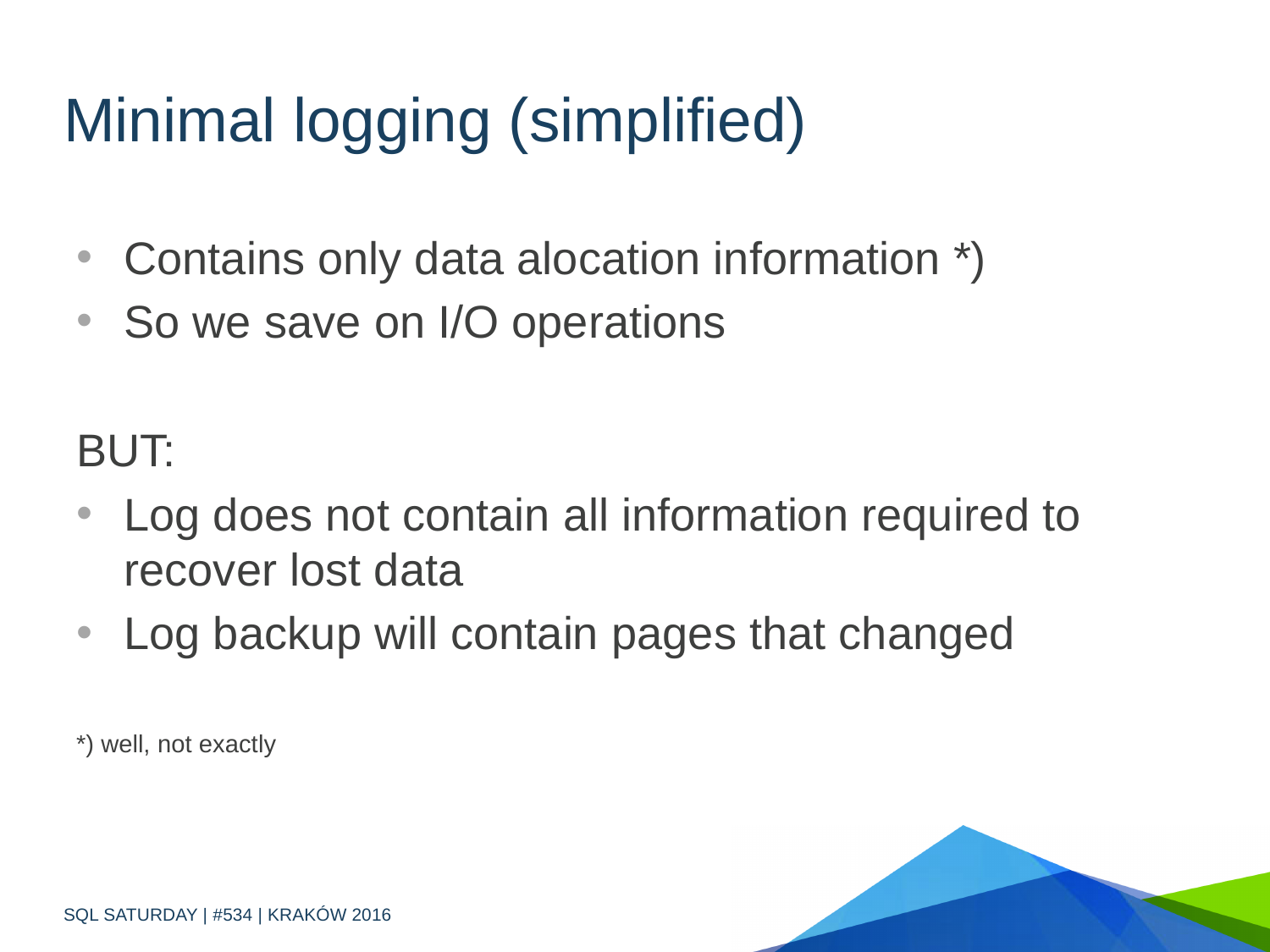

# Minimal logging (simplified)
Contains only data alocation information *)
So we save on I/O operations

BUT:
Log does not contain all information required to recover lost data
Log backup will contain pages that changed

*) well, not exactly
SQL SATURDAY | #534 | KRAKÓW 2016